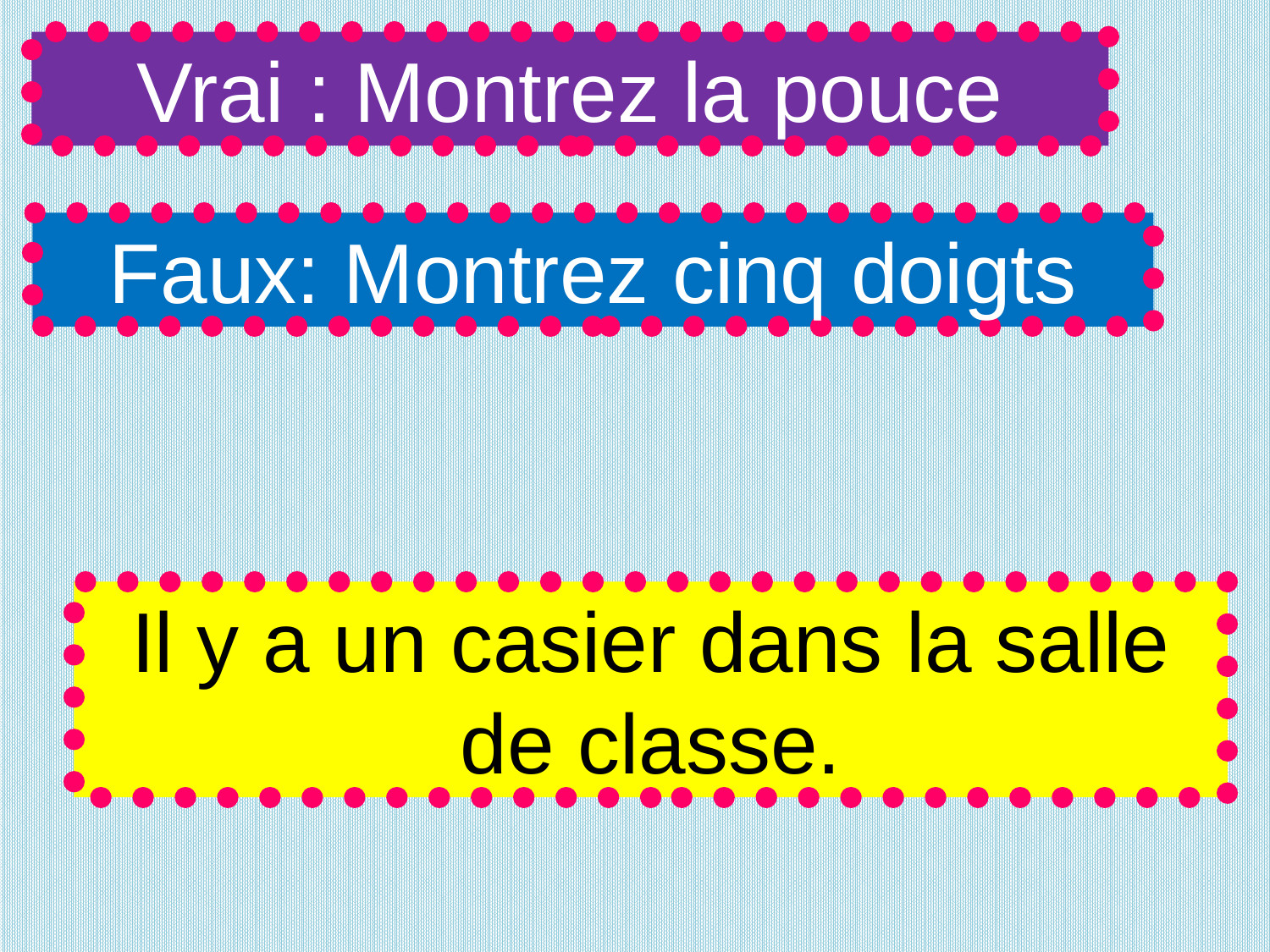

Vrai : Montrez la pouce
Faux: Montrez cinq doigts
Il y a un casier dans la salle de classe.